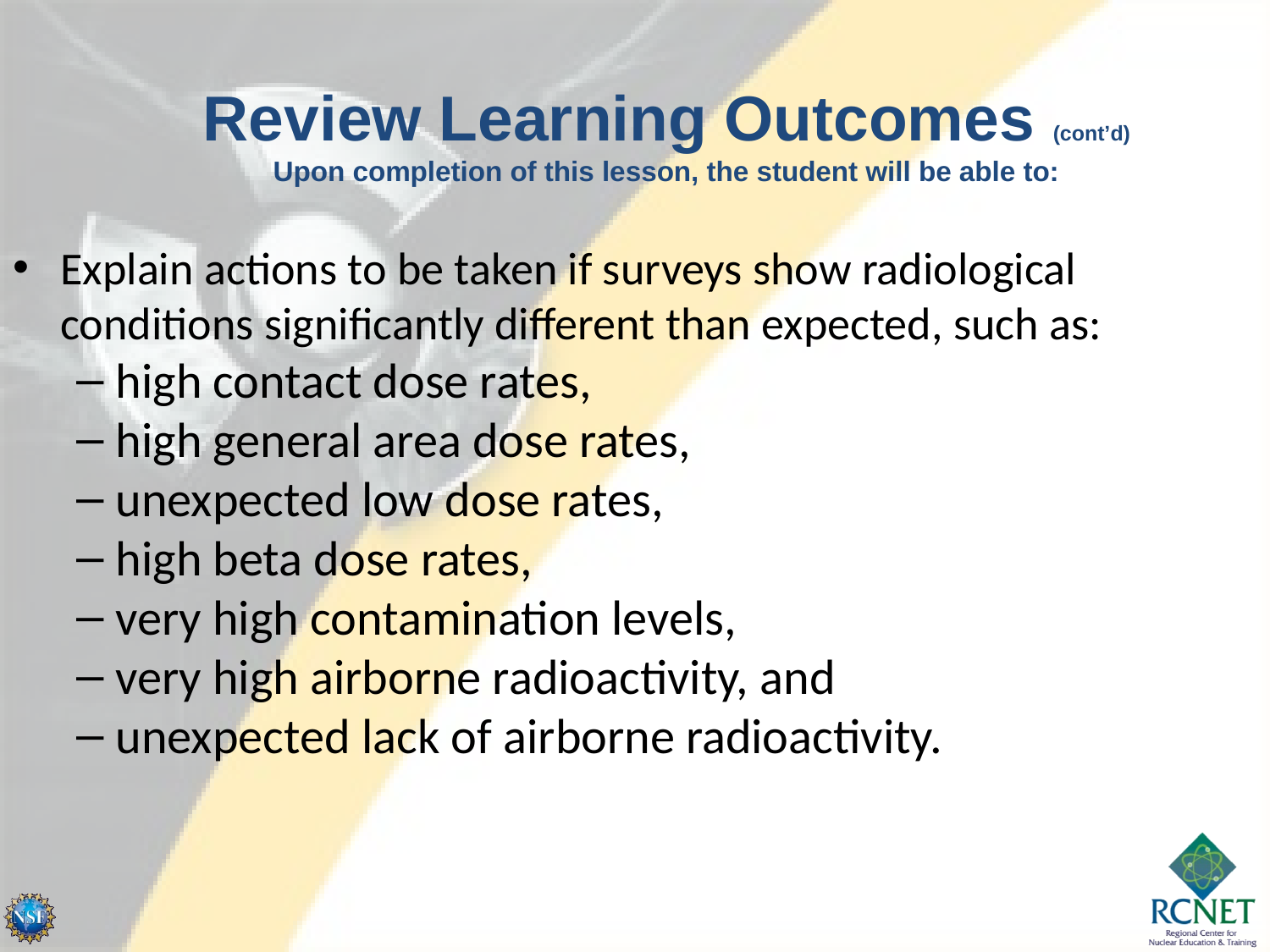

Review Learning Outcomes (cont’d)
Upon completion of this lesson, the student will be able to:
Explain actions to be taken if surveys show radiological conditions significantly different than expected, such as:
high contact dose rates,
high general area dose rates,
unexpected low dose rates,
high beta dose rates,
very high contamination levels,
very high airborne radioactivity, and
unexpected lack of airborne radioactivity.